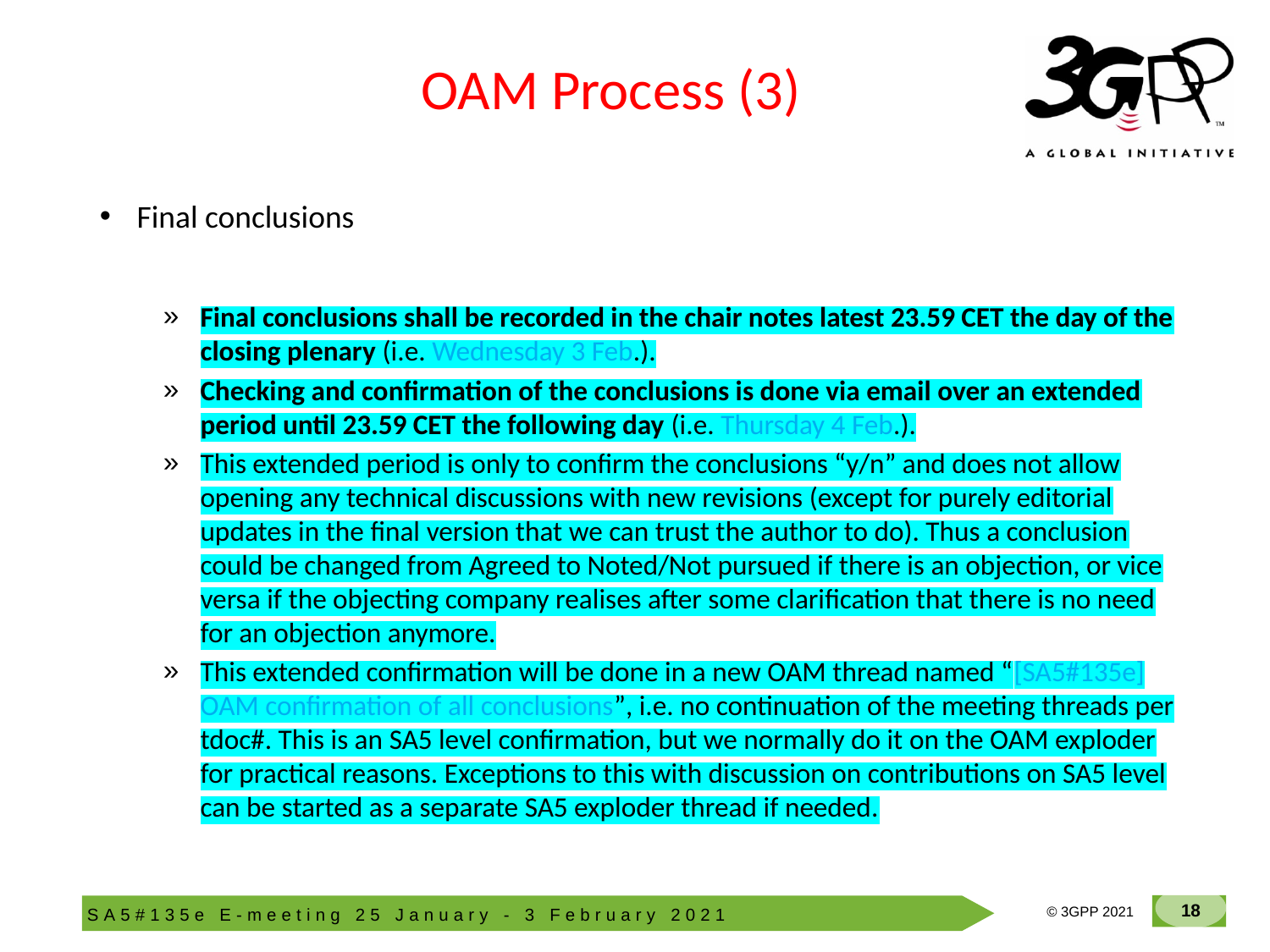

# OAM Process (3)
Final conclusions

Final conclusions shall be recorded in the chair notes latest 23.59 CET the day of the closing plenary (i.e. Wednesday 3 Feb.).
Checking and confirmation of the conclusions is done via email over an extended period until 23.59 CET the following day (i.e. Thursday 4 Feb.).
This extended period is only to confirm the conclusions “y/n” and does not allow opening any technical discussions with new revisions (except for purely editorial updates in the final version that we can trust the author to do). Thus a conclusion could be changed from Agreed to Noted/Not pursued if there is an objection, or vice versa if the objecting company realises after some clarification that there is no need for an objection anymore.
This extended confirmation will be done in a new OAM thread named “[SA5#135e] OAM confirmation of all conclusions”, i.e. no continuation of the meeting threads per tdoc#. This is an SA5 level confirmation, but we normally do it on the OAM exploder for practical reasons. Exceptions to this with discussion on contributions on SA5 level can be started as a separate SA5 exploder thread if needed.